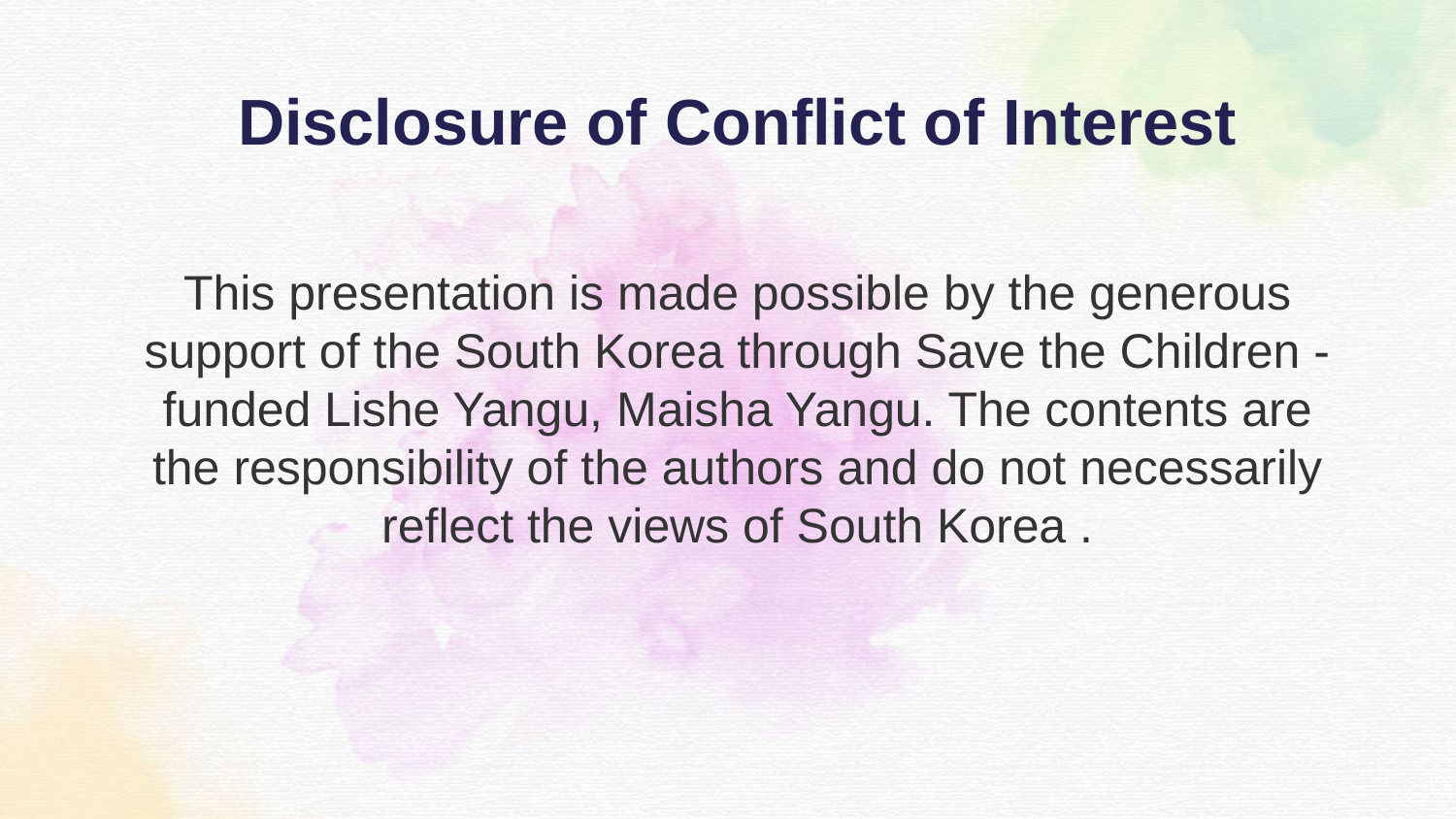

Disclosure of Conflict of Interest
This presentation is made possible by the generous support of the South Korea through Save the Children - funded Lishe Yangu, Maisha Yangu. The contents are the responsibility of the authors and do not necessarily reflect the views of South Korea .